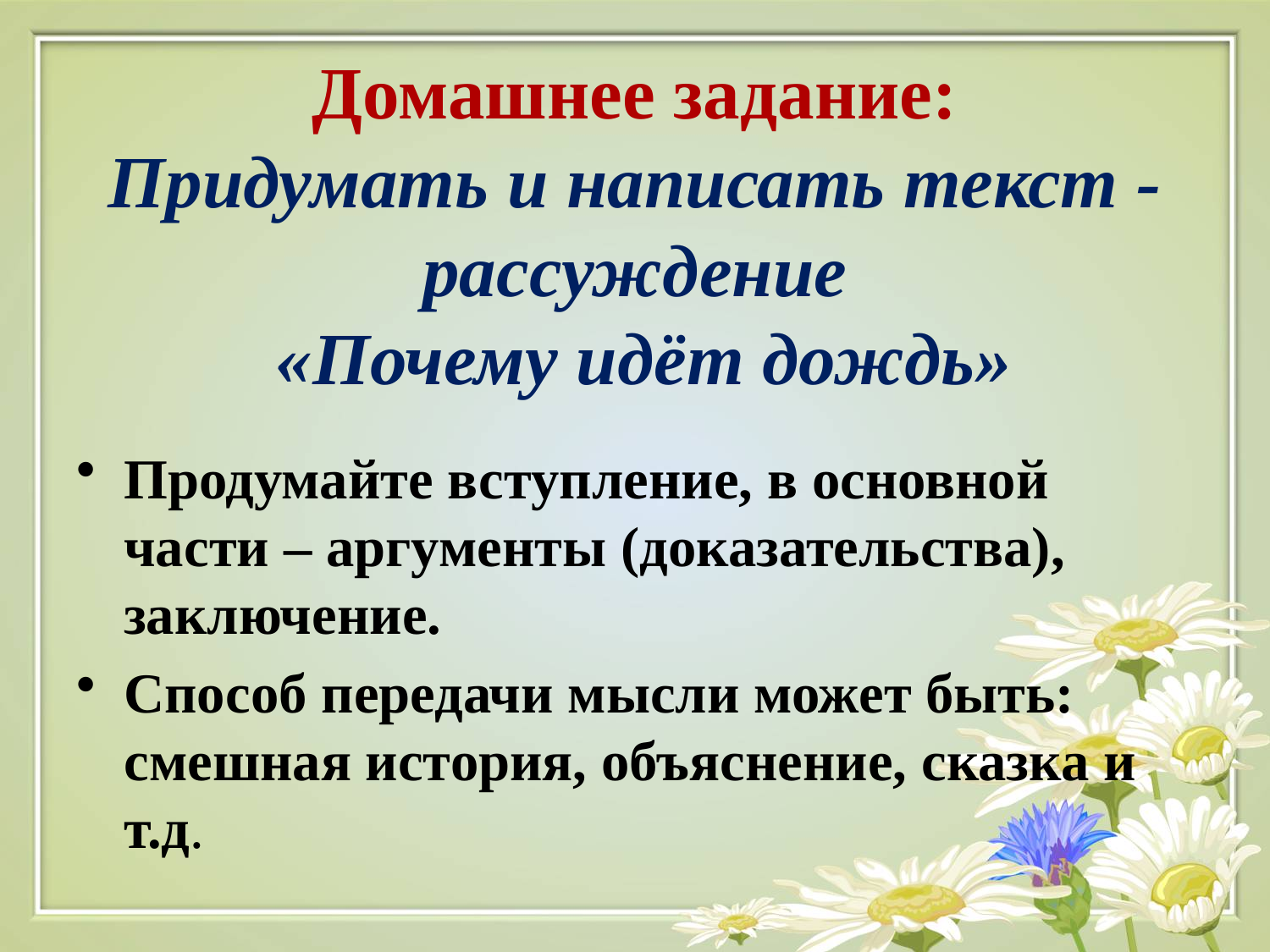

# Домашнее задание: Придумать и написать текст -рассуждение «Почему идёт дождь»
Продумайте вступление, в основной части – аргументы (доказательства), заключение.
Способ передачи мысли может быть: смешная история, объяснение, сказка и т.д.